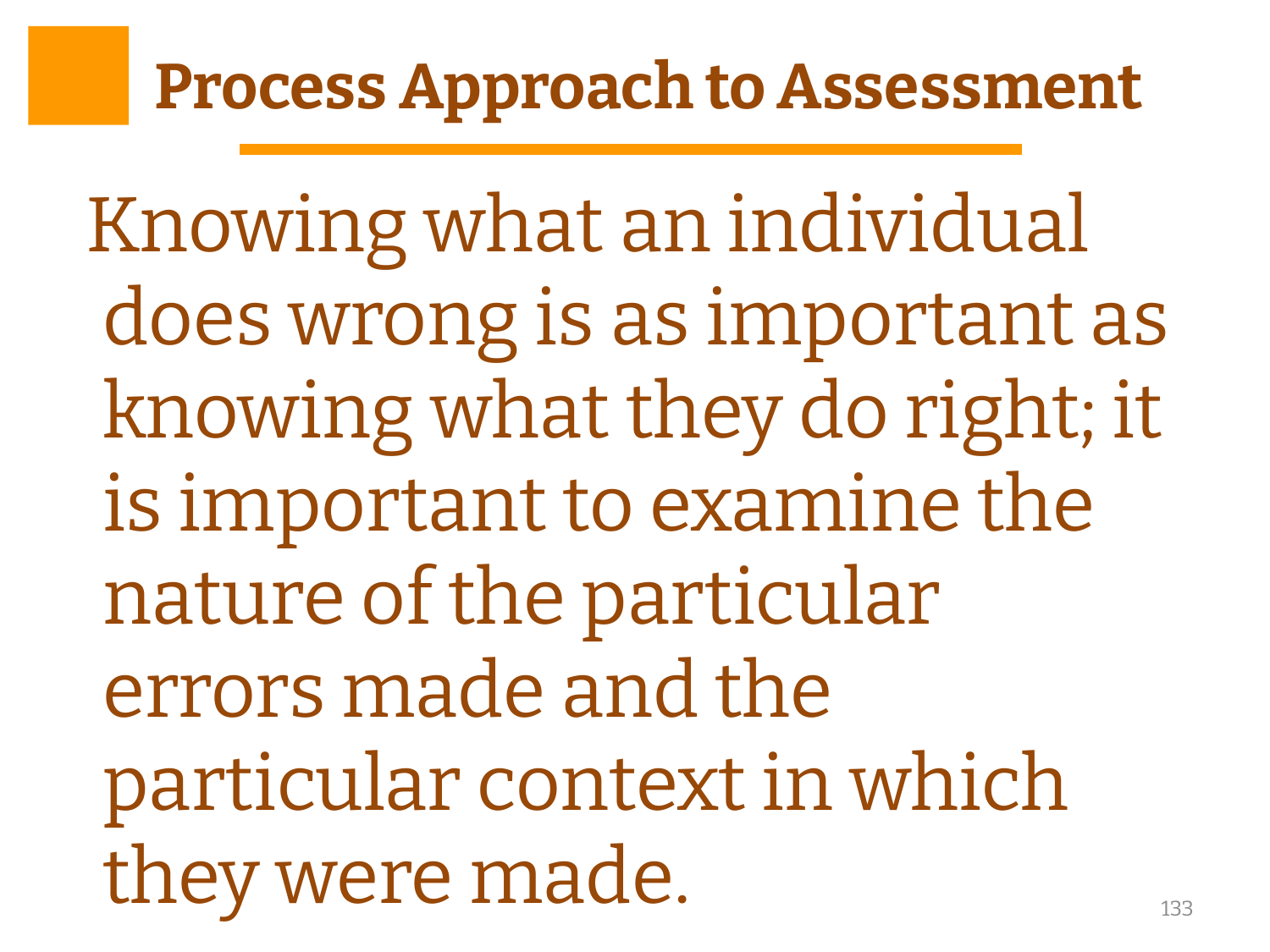

# Process Approach to Assessment

  Knowing what an individual does wrong is as important as knowing what they do right; it is important to examine the nature of the particular errors made and the particular context in which they were made.
133